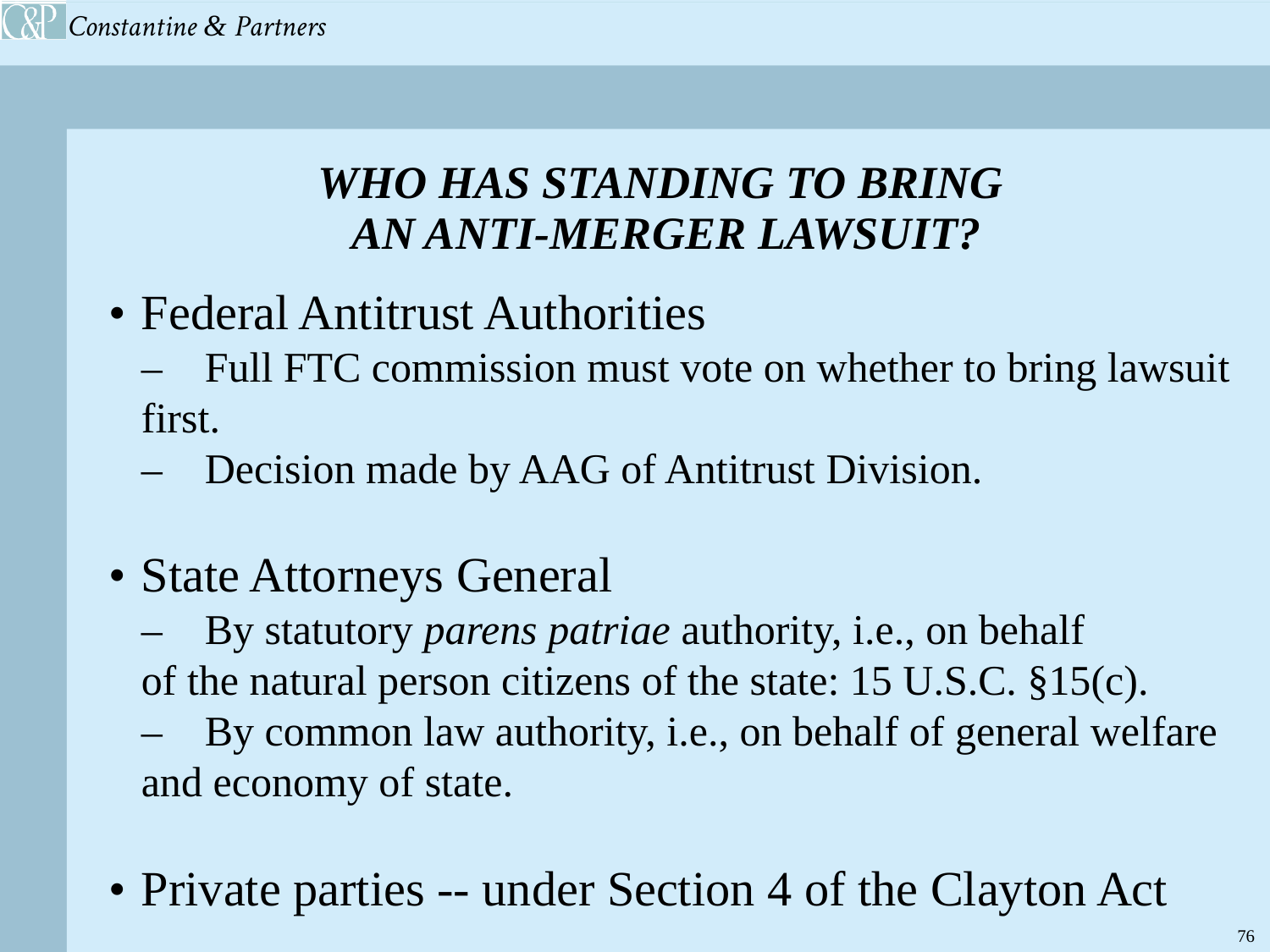

WHO HAS STANDING TO BRING
AN ANTI-MERGER LAWSUIT?
• 	Federal Antitrust Authorities
	– 	Full FTC commission must vote on whether to bring lawsuit 		first.
	– 	Decision made by AAG of Antitrust Division.

• 	State Attorneys General
	– 	By statutory parens patriae authority, i.e., on behalf 			of the natural person citizens of the state: 15 U.S.C. §15(c).
	– 	By common law authority, i.e., on behalf of general welfare 		and economy of state.

• 	Private parties -- under Section 4 of the Clayton Act